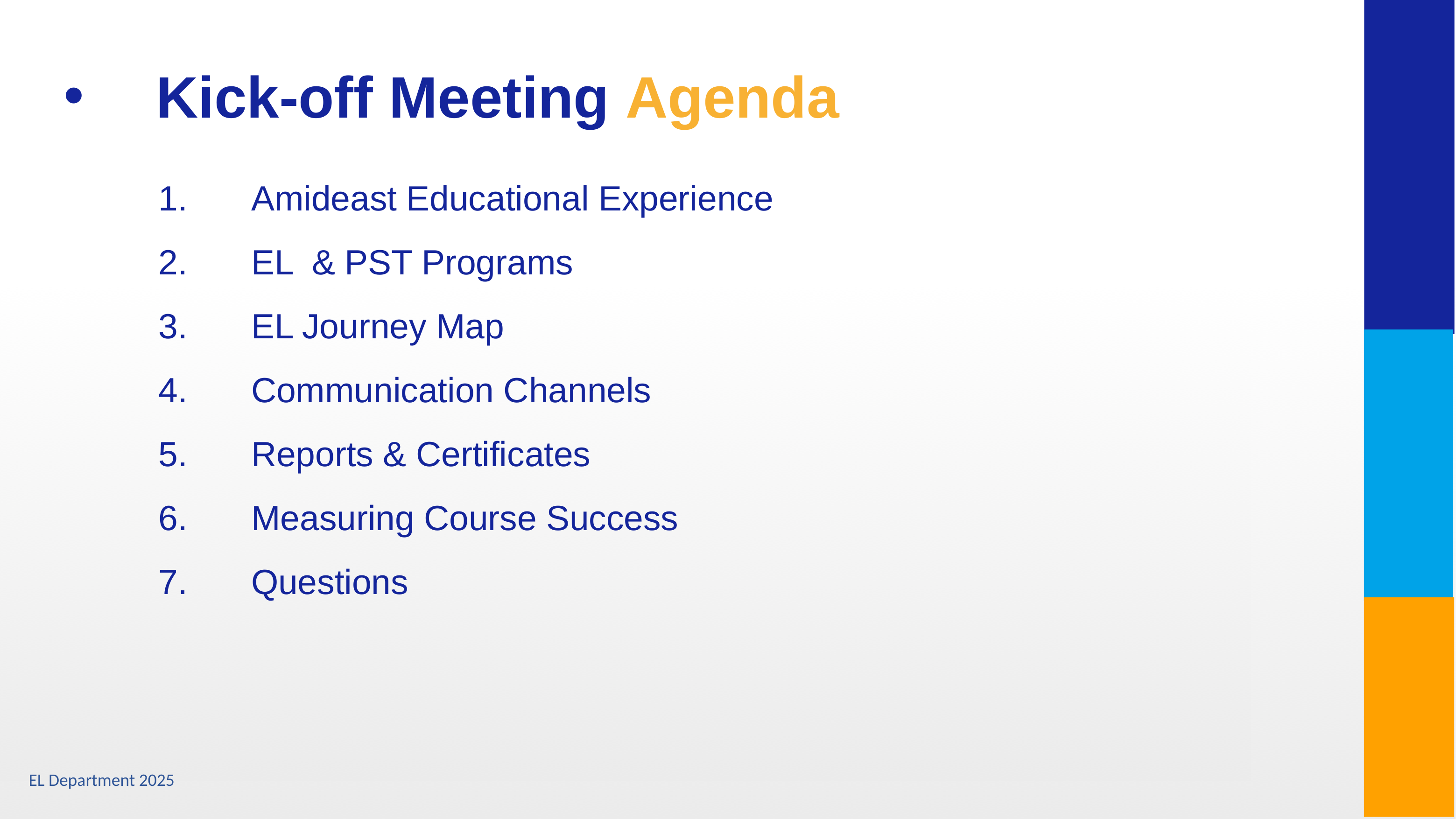

Kick-off Meeting Agenda
Amideast Educational Experience
EL  & PST Programs
EL Journey Map
Communication Channels
Reports & Certificates
Measuring Course Success
Questions

2
EL Department 2025